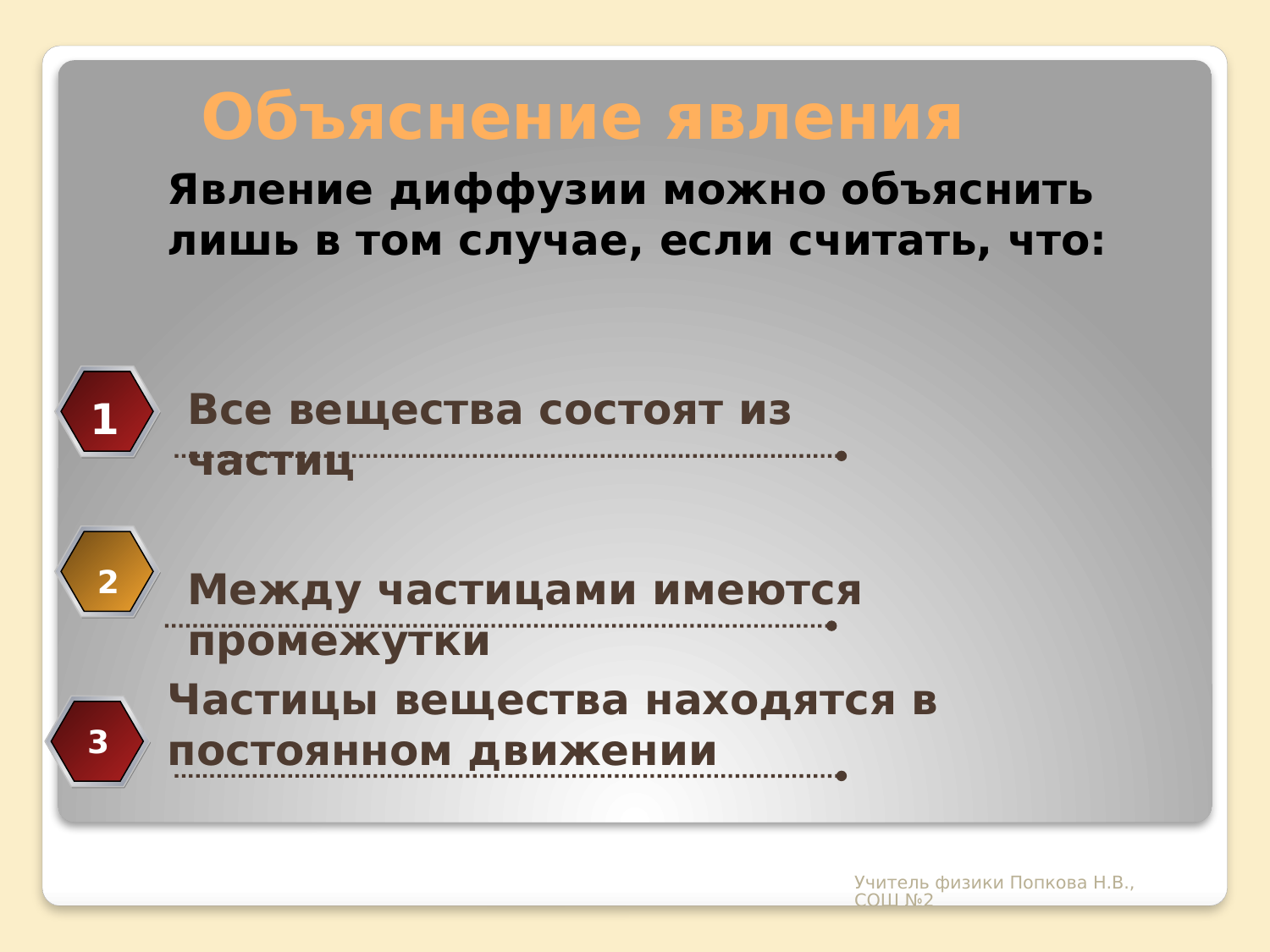

# Объяснение явления

Явление диффузии можно объяснить лишь в том случае, если считать, что:

Все вещества состоят из частиц
1

2
Между частицами имеются промежутки

Частицы вещества находятся в
постоянном движении

3

Учитель физики Попкова Н.В., СОШ №2